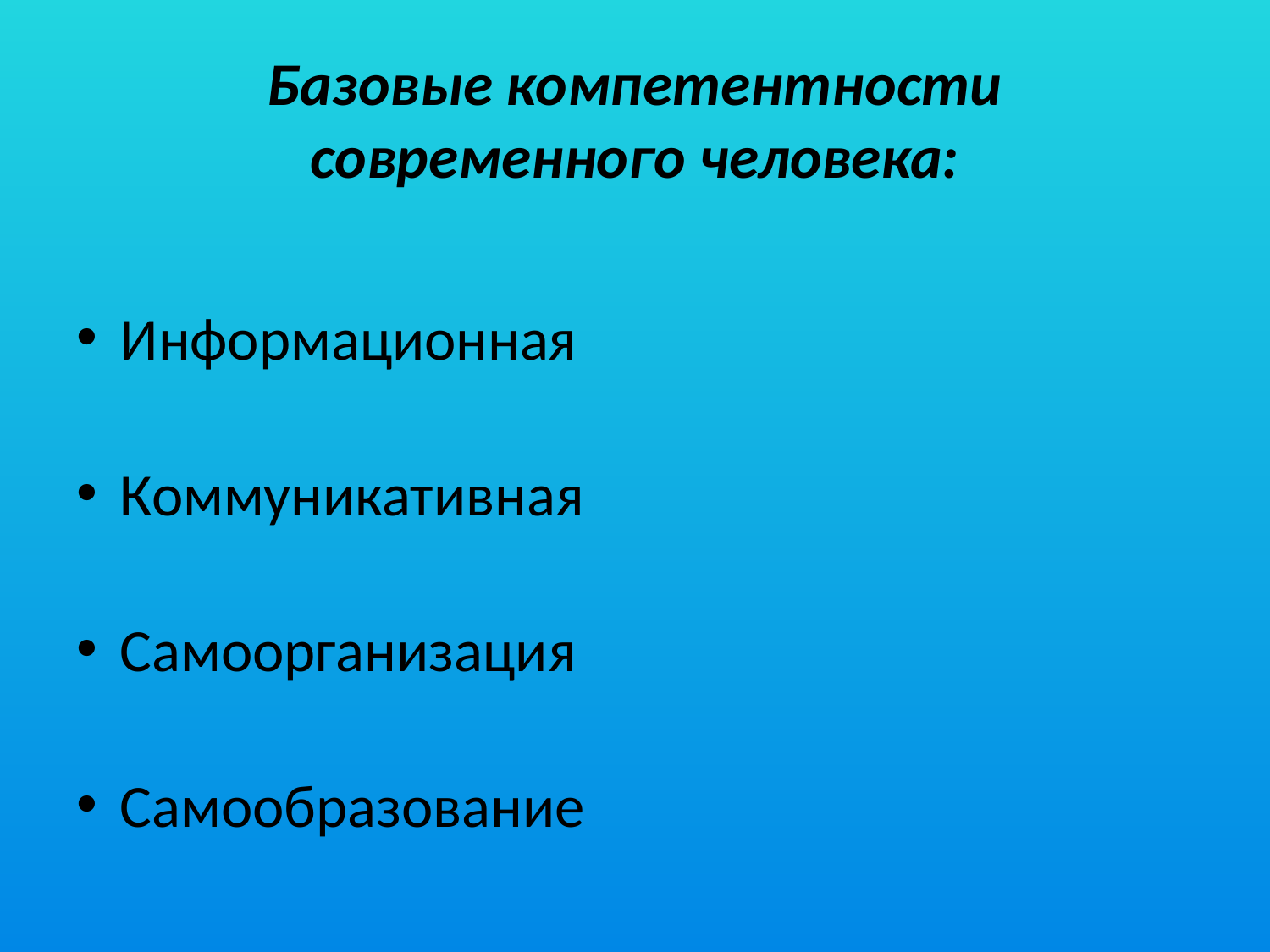

# Базовые компетентности современного человека:
Информационная
Коммуникативная
Самоорганизация
Самообразование